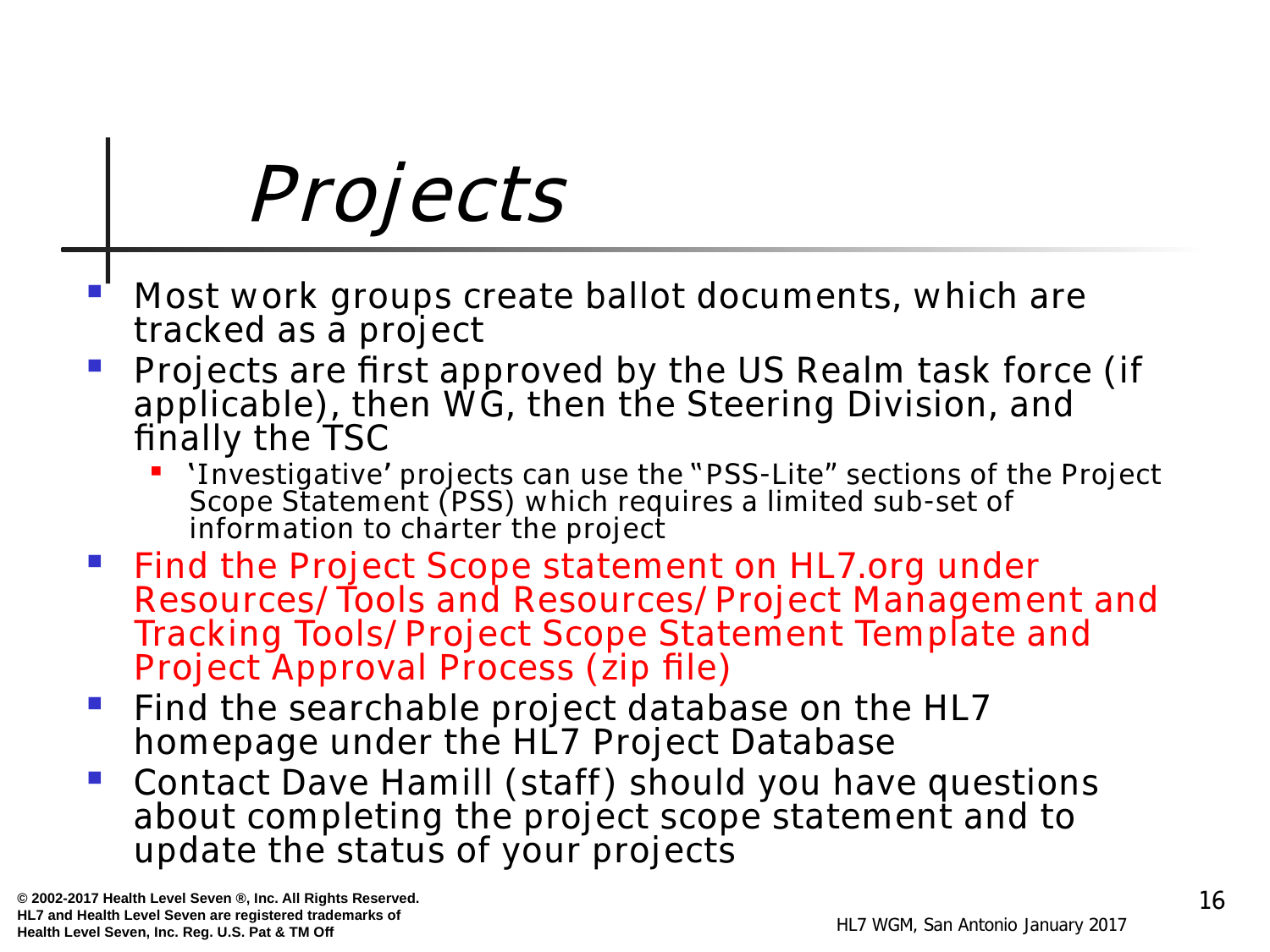

# Projects
Most work groups create ballot documents, which are tracked as a project
Projects are first approved by the US Realm task force (if applicable), then WG, then the Steering Division, and finally the TSC
‘Investigative’ projects can use the “PSS-Lite” sections of the Project Scope Statement (PSS) which requires a limited sub-set of information to charter the project
Find the Project Scope statement on HL7.org under Resources/Tools and Resources/Project Management and Tracking Tools/Project Scope Statement Template and Project Approval Process (zip file)
Find the searchable project database on the HL7 homepage under the HL7 Project Database
Contact Dave Hamill (staff) should you have questions about completing the project scope statement and to update the status of your projects
16